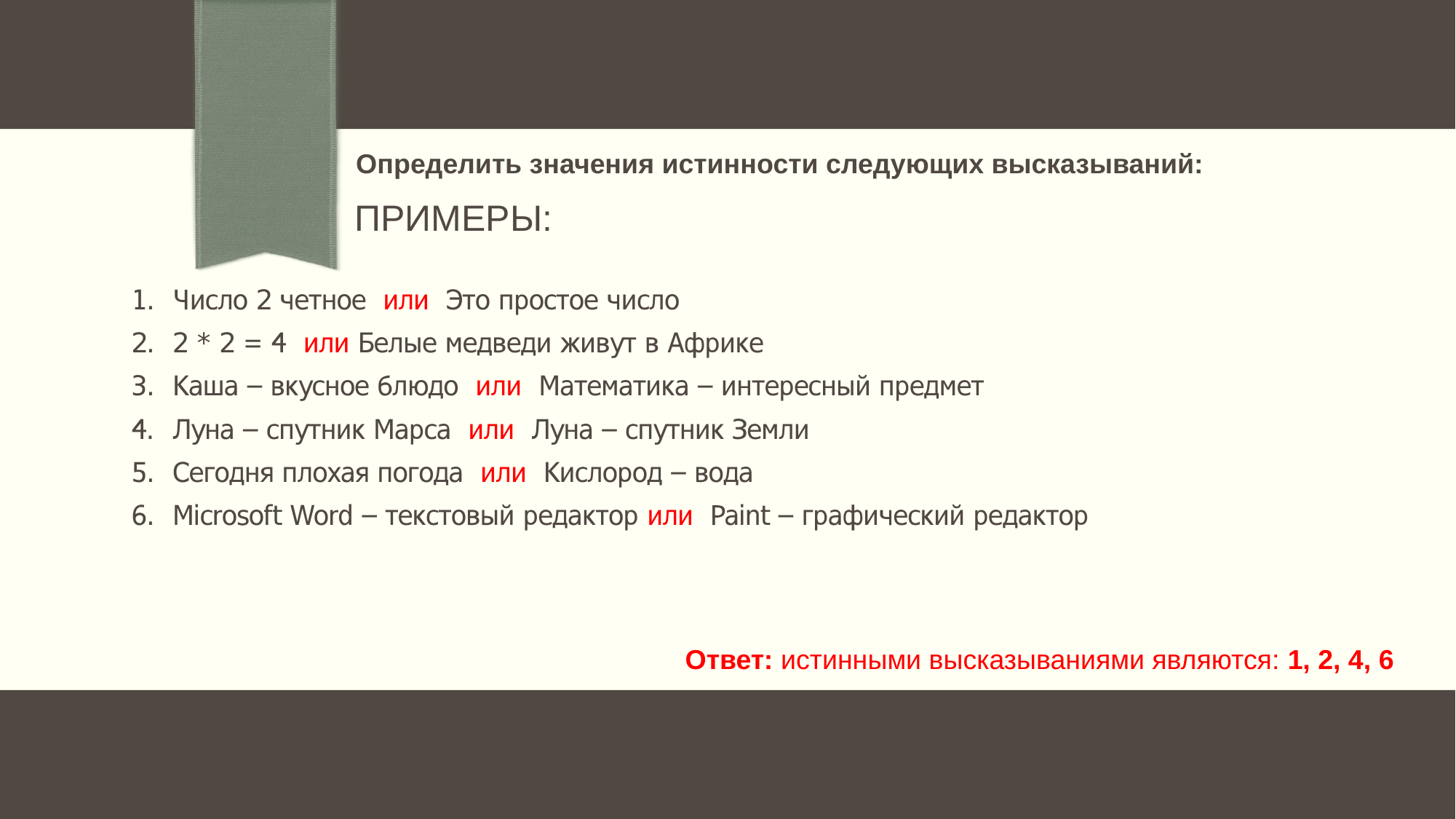

Определить значения истинности следующих высказываний:
Примеры:
Число 2 четное  или  Это простое число
2 * 2 = 4  или Белые медведи живут в Африке
Каша – вкусное блюдо  или  Математика – интересный предмет
Луна – спутник Марса  или  Луна – спутник Земли
Сегодня плохая погода  или  Кислород – вода
Microsoft Word – текстовый редактор или  Paint – графический редактор
Ответ: истинными высказываниями являются: 1, 2, 4, 6